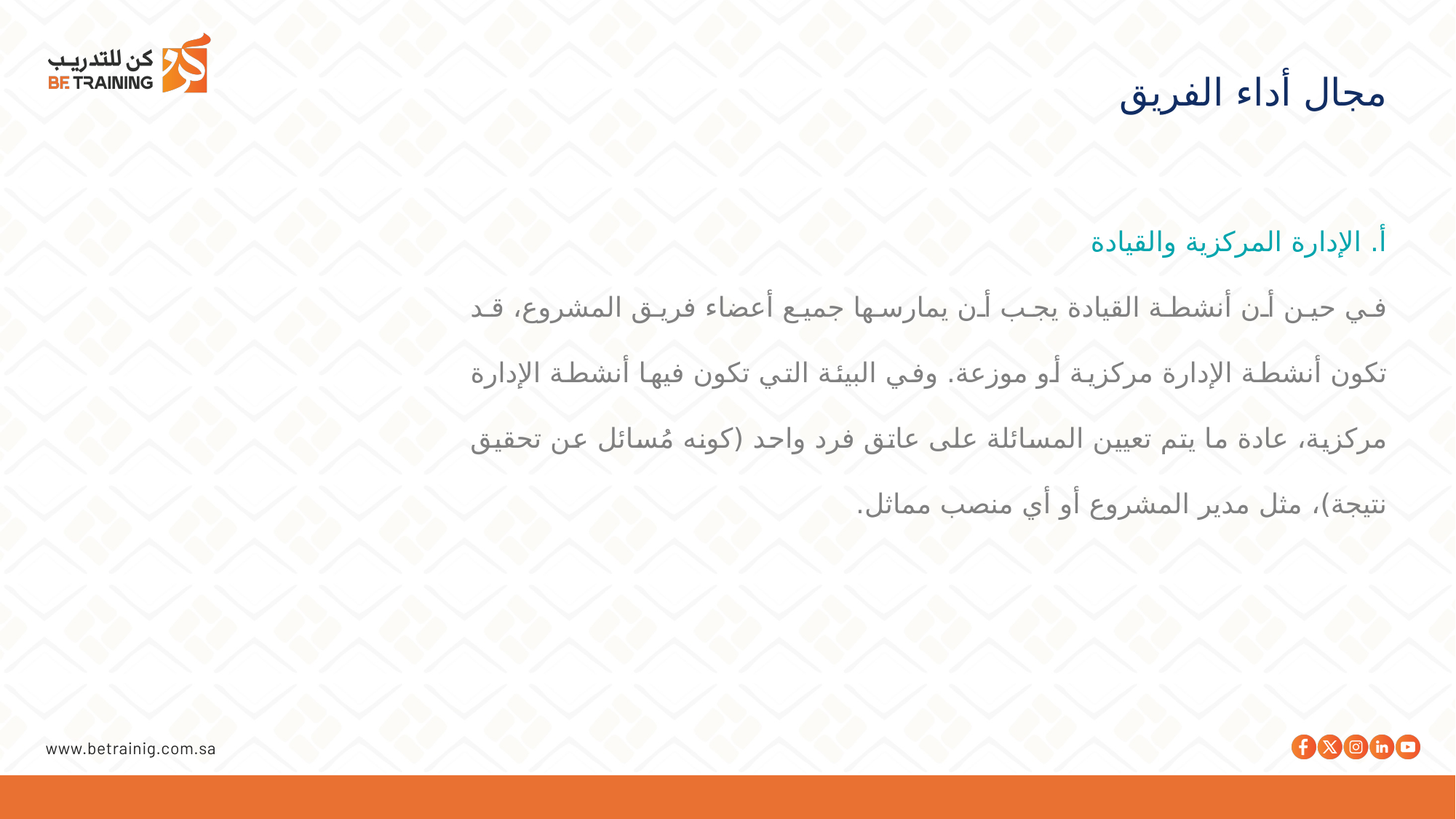

مجال أداء الفريق
أ. الإدارة المركزية والقيادة
في حين أن أنشطة القيادة يجب أن يمارسها جميع أعضاء فريق المشروع، قد تكون أنشطة الإدارة مركزية أو موزعة. وفي البيئة التي تكون فيها أنشطة الإدارة مركزية، عادة ما يتم تعيين المسائلة على عاتق فرد واحد (كونه مُسائل عن تحقيق نتيجة)، مثل مدير المشروع أو أي منصب مماثل.